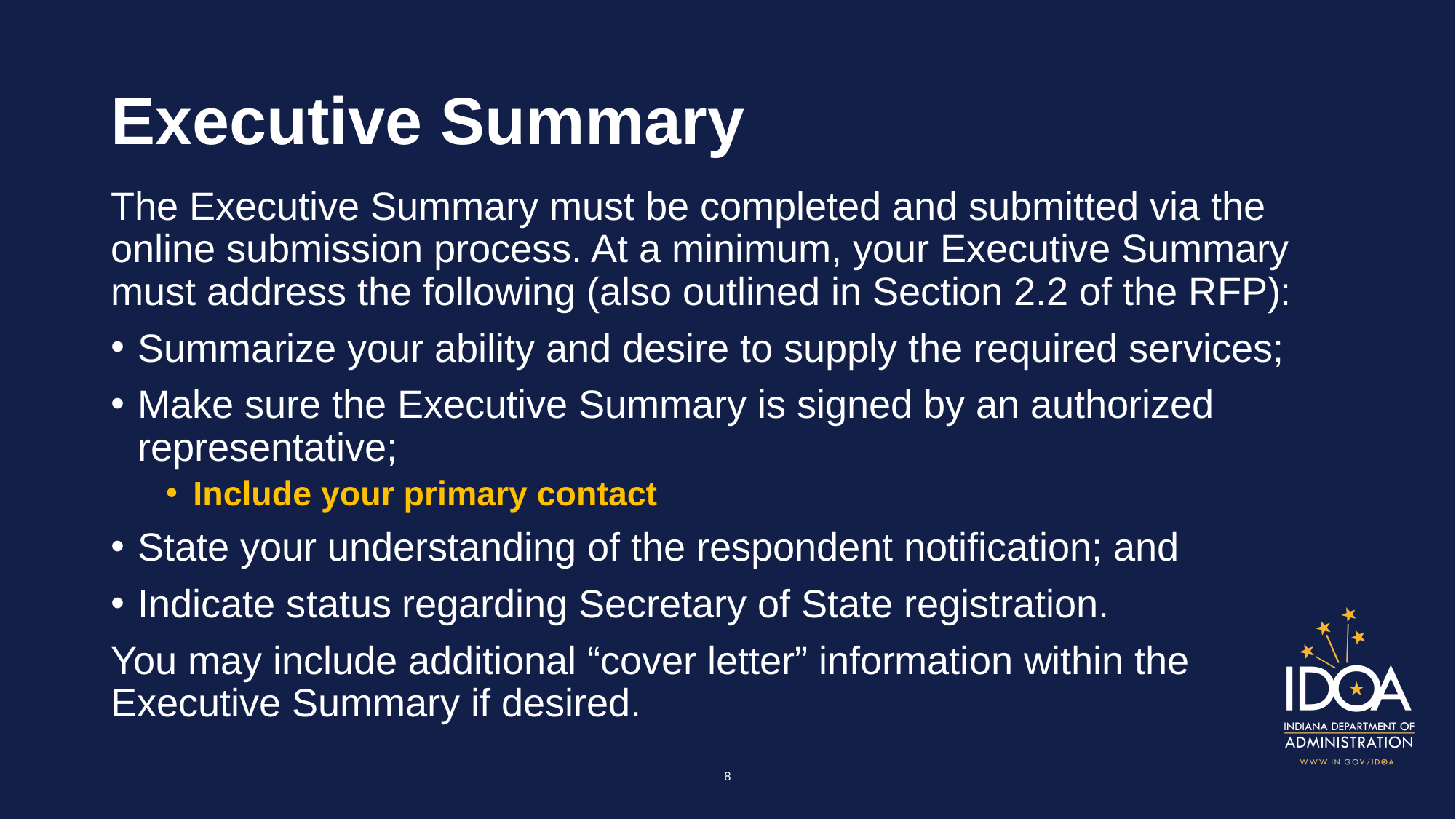

# Executive Summary
The Executive Summary must be completed and submitted via the online submission process. At a minimum, your Executive Summary must address the following (also outlined in Section 2.2 of the RFP):
Summarize your ability and desire to supply the required services;
Make sure the Executive Summary is signed by an authorized representative;
Include your primary contact
State your understanding of the respondent notification; and
Indicate status regarding Secretary of State registration.
You may include additional “cover letter” information within the Executive Summary if desired.

8